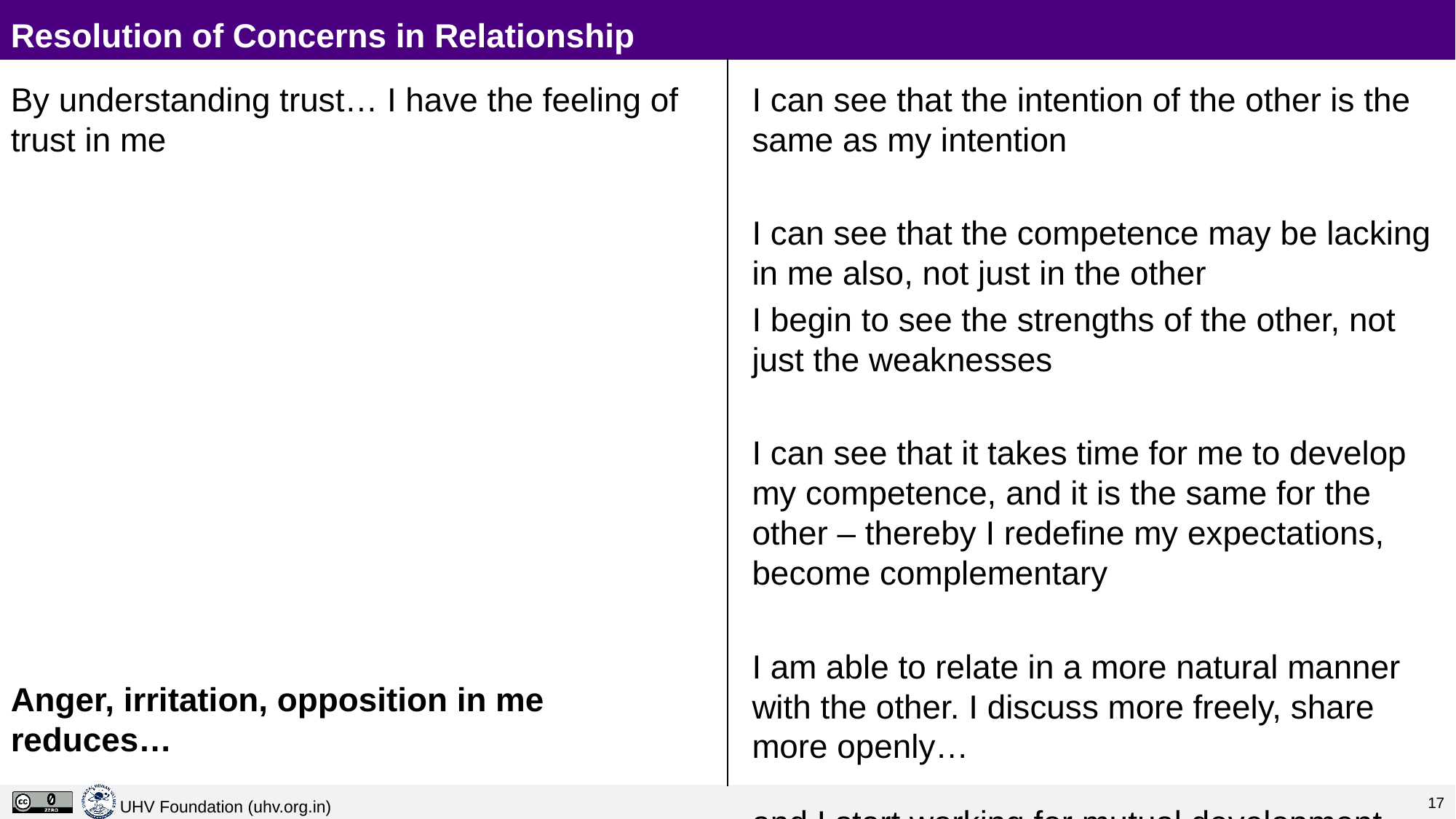

# Resolution of Concerns in Relationship
By understanding trust… I have the feeling of trust in me

Anger, irritation, opposition in me reduces…
I can see that the intention of the other is the same as my intention

I can see that the competence may be lacking in me also, not just in the other
I begin to see the strengths of the other, not just the weaknesses

I can see that it takes time for me to develop my competence, and it is the same for the other – thereby I redefine my expectations, become complementary

I am able to relate in a more natural manner with the other. I discuss more freely, share more openly…

and I start working for mutual development